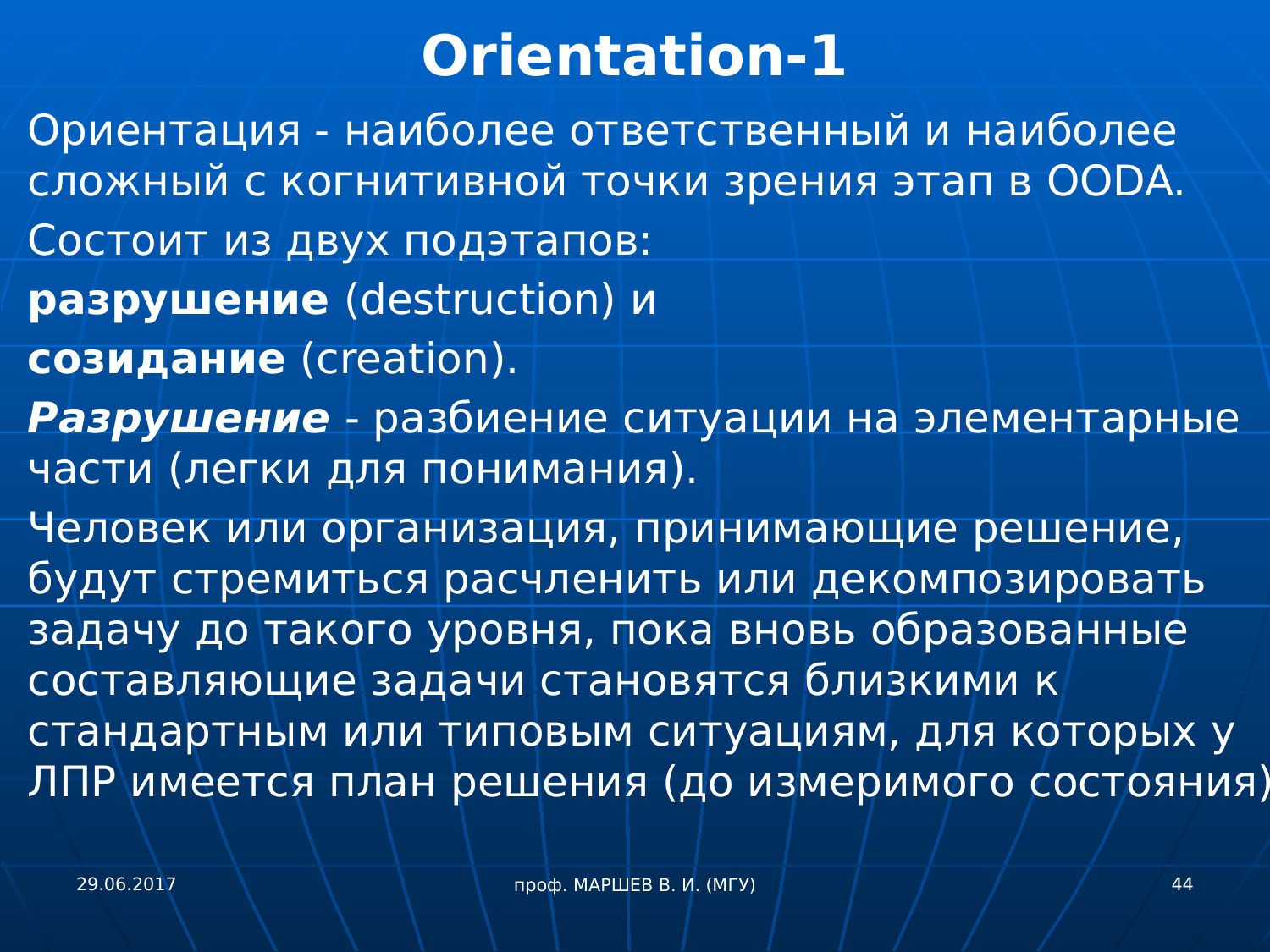

# Orientation-1
Ориентация - наиболее ответственный и наиболее сложный c когнитивной точки зрения этап в OODA.
Cостоит из двух подэтапов:
разрушение (destruction) и
созидание (creation).
Разрушение - разбиение ситуации на элементарные части (легки для понимания).
Человек или организация, принимающие решение, будут стремиться расчленить или декомпозировать задачу до такого уровня, пока вновь образованные составляющие задачи становятся близкими к стандартным или типовым ситуациям, для которых у ЛПР имеется план решения (до измеримого состояния)
29.06.2017
44
проф. МАРШЕВ В. И. (МГУ)